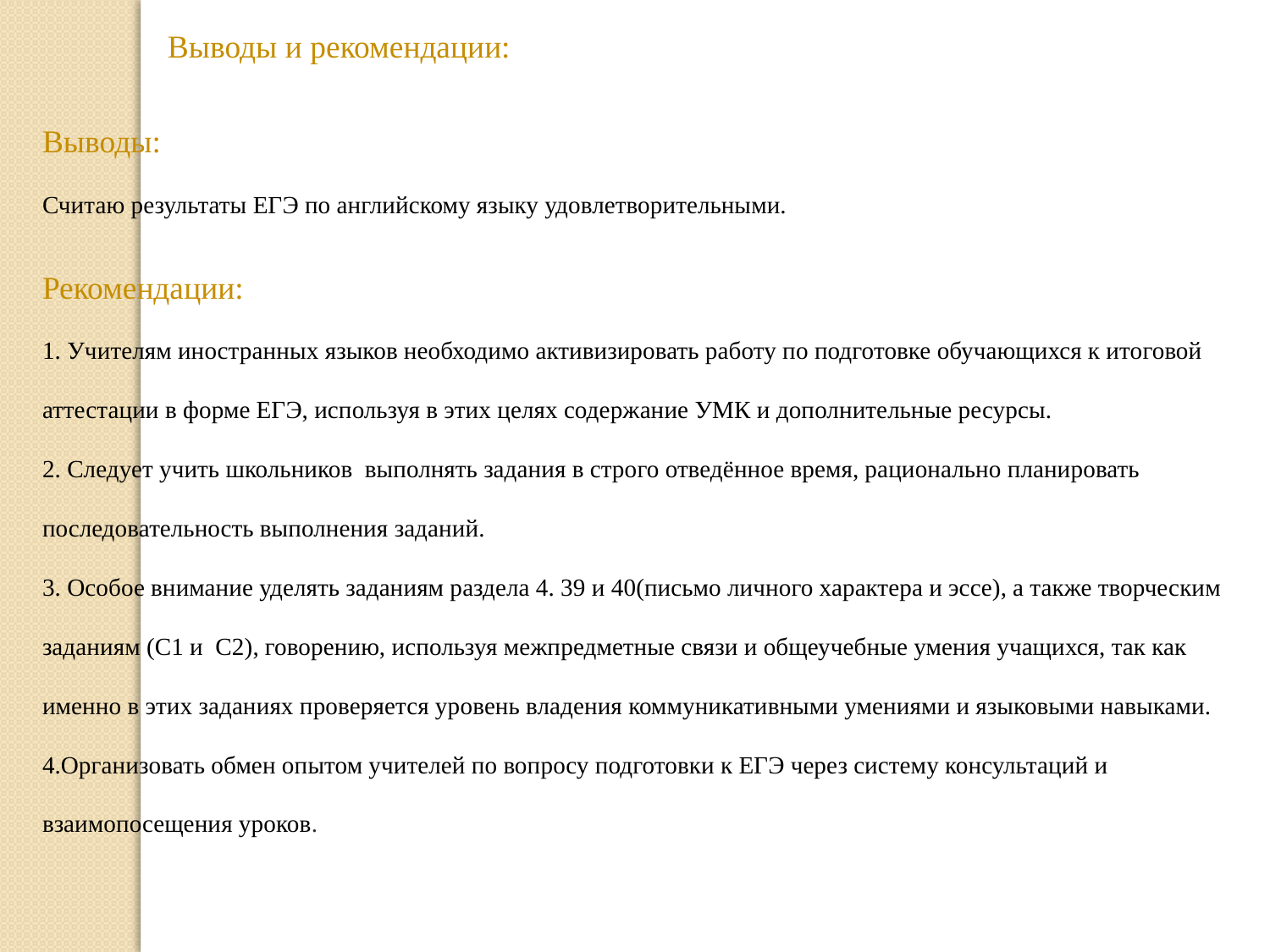

Выводы и рекомендации:
Выводы:

Считаю результаты ЕГЭ по английскому языку удовлетворительными.

Рекомендации:
 Учителям иностранных языков необходимо активизировать работу по подготовке обучающихся к итоговой аттестации в форме ЕГЭ, используя в этих целях содержание УМК и дополнительные ресурсы.
 Следует учить школьников  выполнять задания в строго отведённое время, рационально планировать последовательность выполнения заданий.
 Особое внимание уделять заданиям раздела 4. 39 и 40(письмо личного характера и эссе), а также творческим заданиям (С1 и  С2), говорению, используя межпредметные связи и общеучебные умения учащихся, так как именно в этих заданиях проверяется уровень владения коммуникативными умениями и языковыми навыками.
4.Организовать обмен опытом учителей по вопросу подготовки к ЕГЭ через систему консультаций и взаимопосещения уроков.